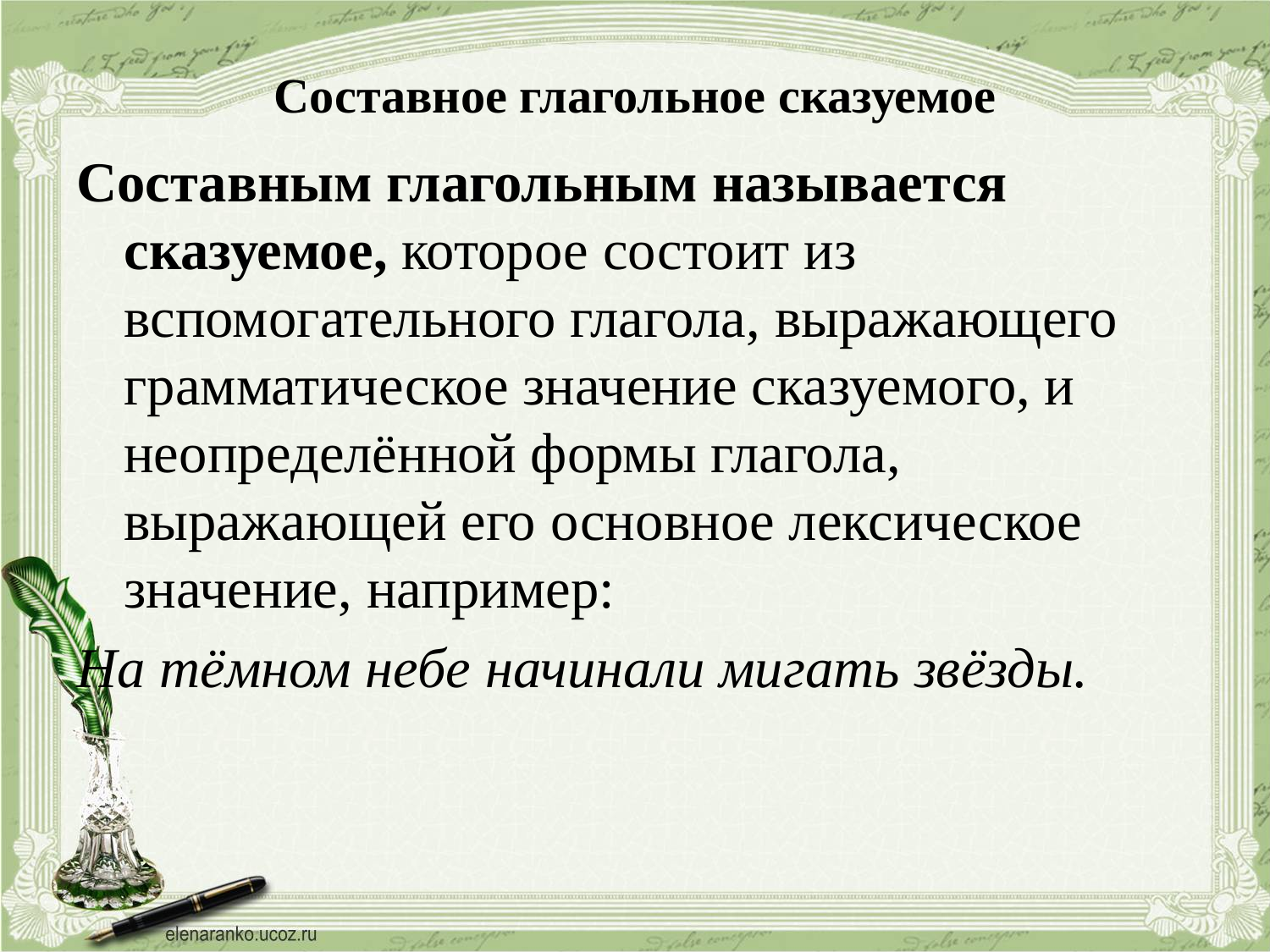

# Составное глагольное сказуемое
Составным глагольным называется сказуемое, которое состоит из вспомогательного глагола, выражающего грамматическое значение сказуемого, и неопределённой формы глагола, выражающей его основное лексическое значение, например:
На тёмном небе начинали мигать звёзды.